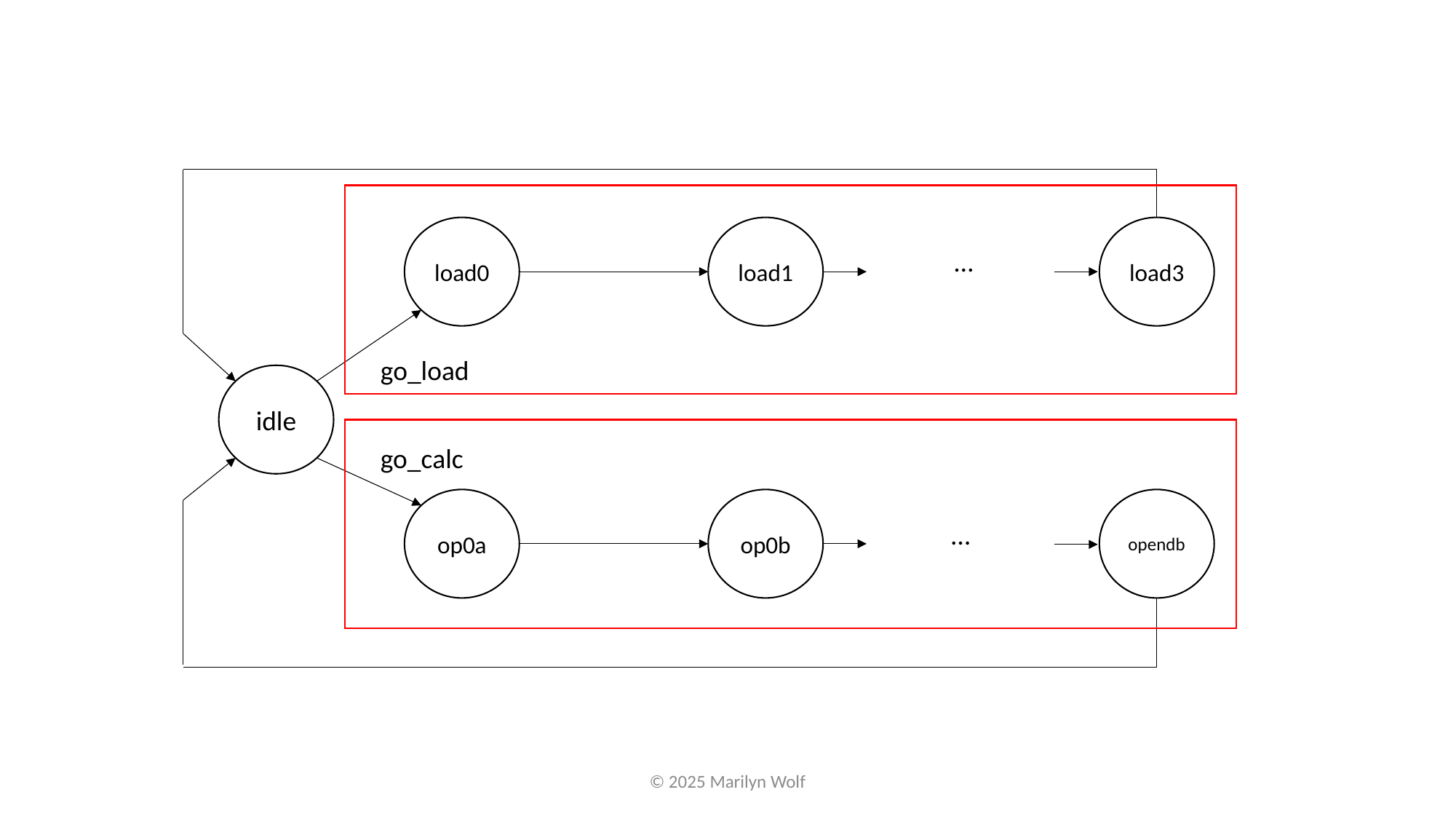

load3
load0
load1
…
go_load
idle

go_calc
op0b
opendb
op0a
…
© 2025 Marilyn Wolf